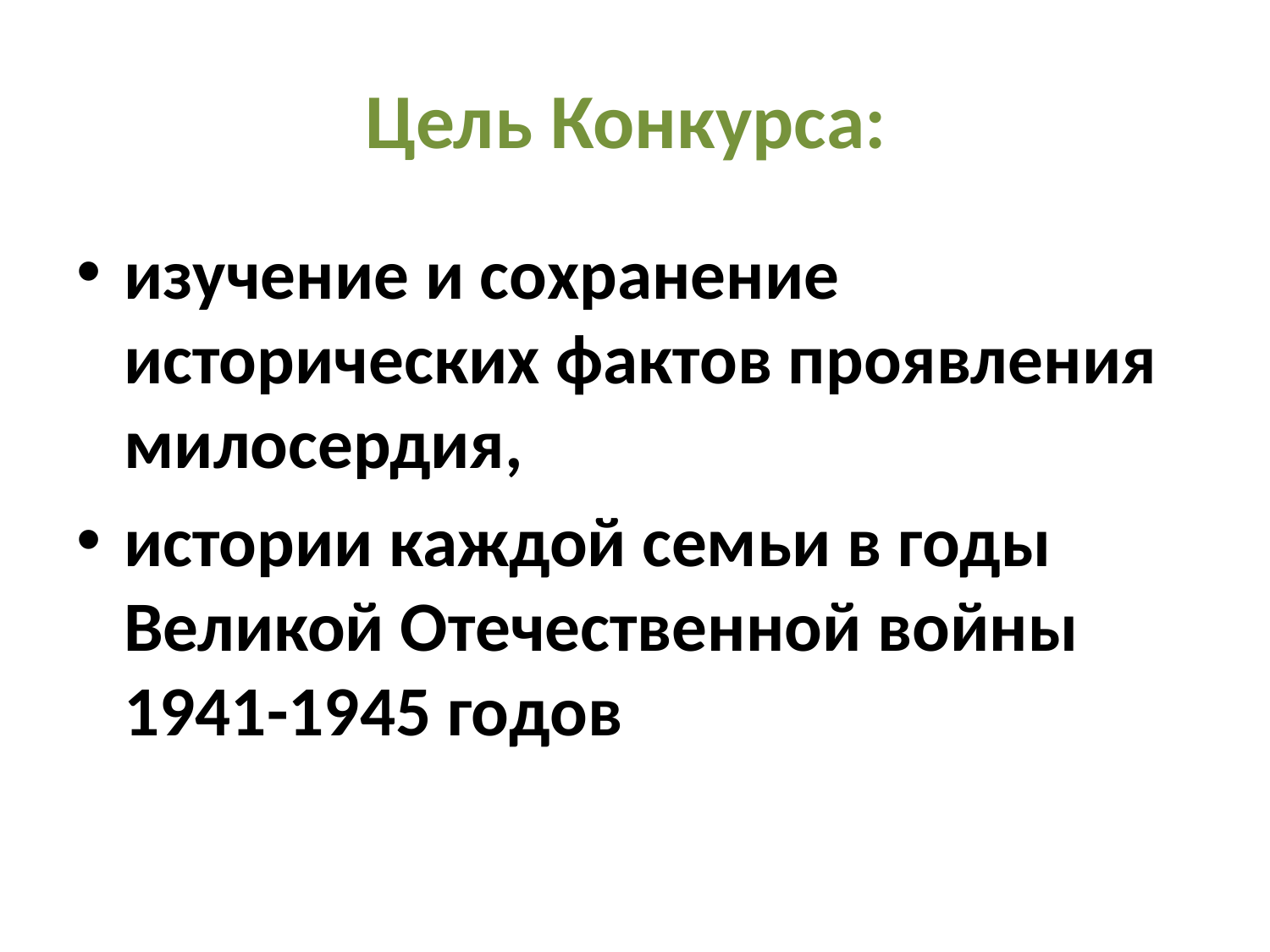

# Цель Конкурса:
изучение и сохранение исторических фактов проявления милосердия,
истории каждой семьи в годы Великой Отечественной войны 1941-1945 годов